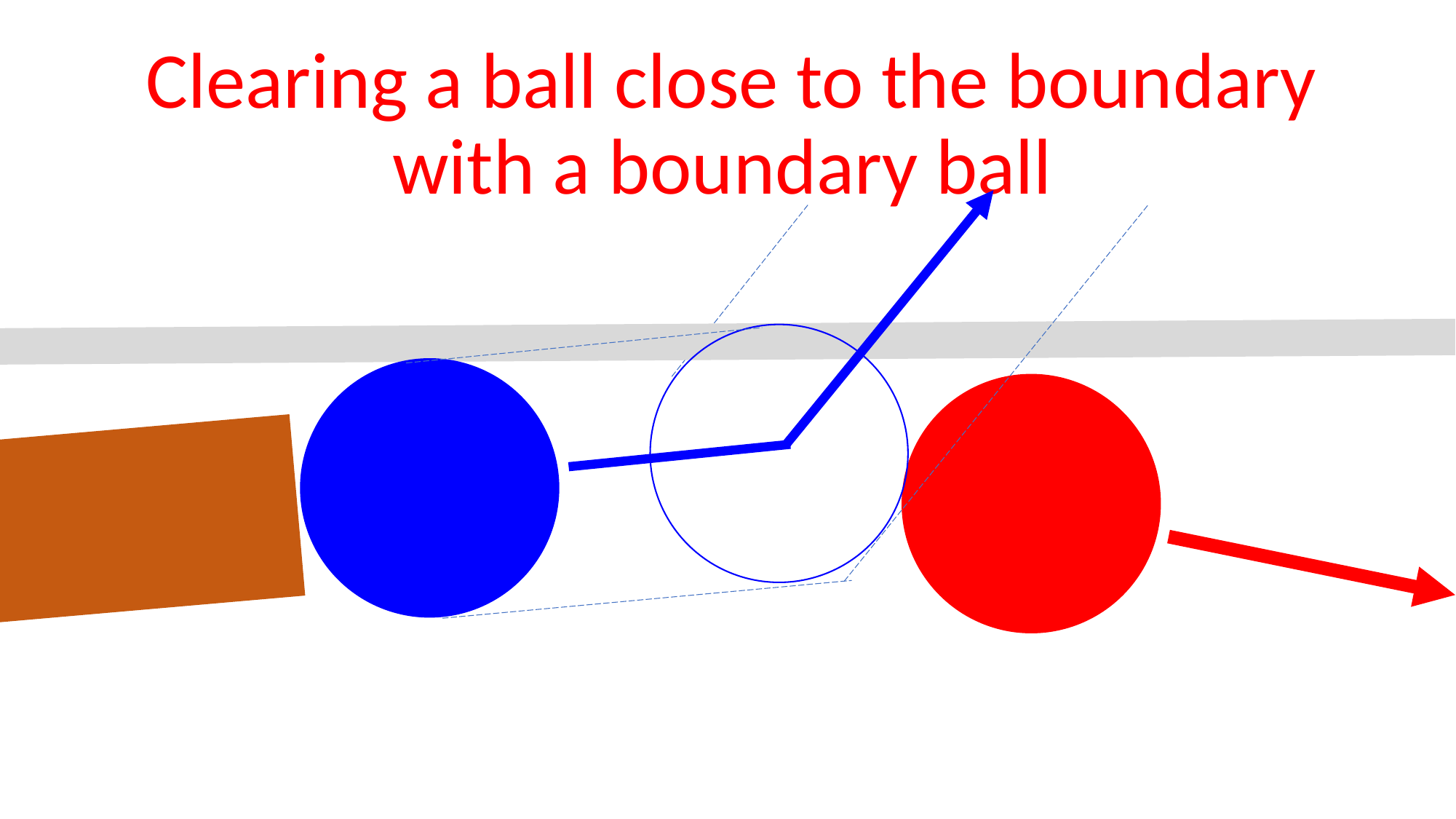

Clearing a ball close to the boundary with a boundary ball